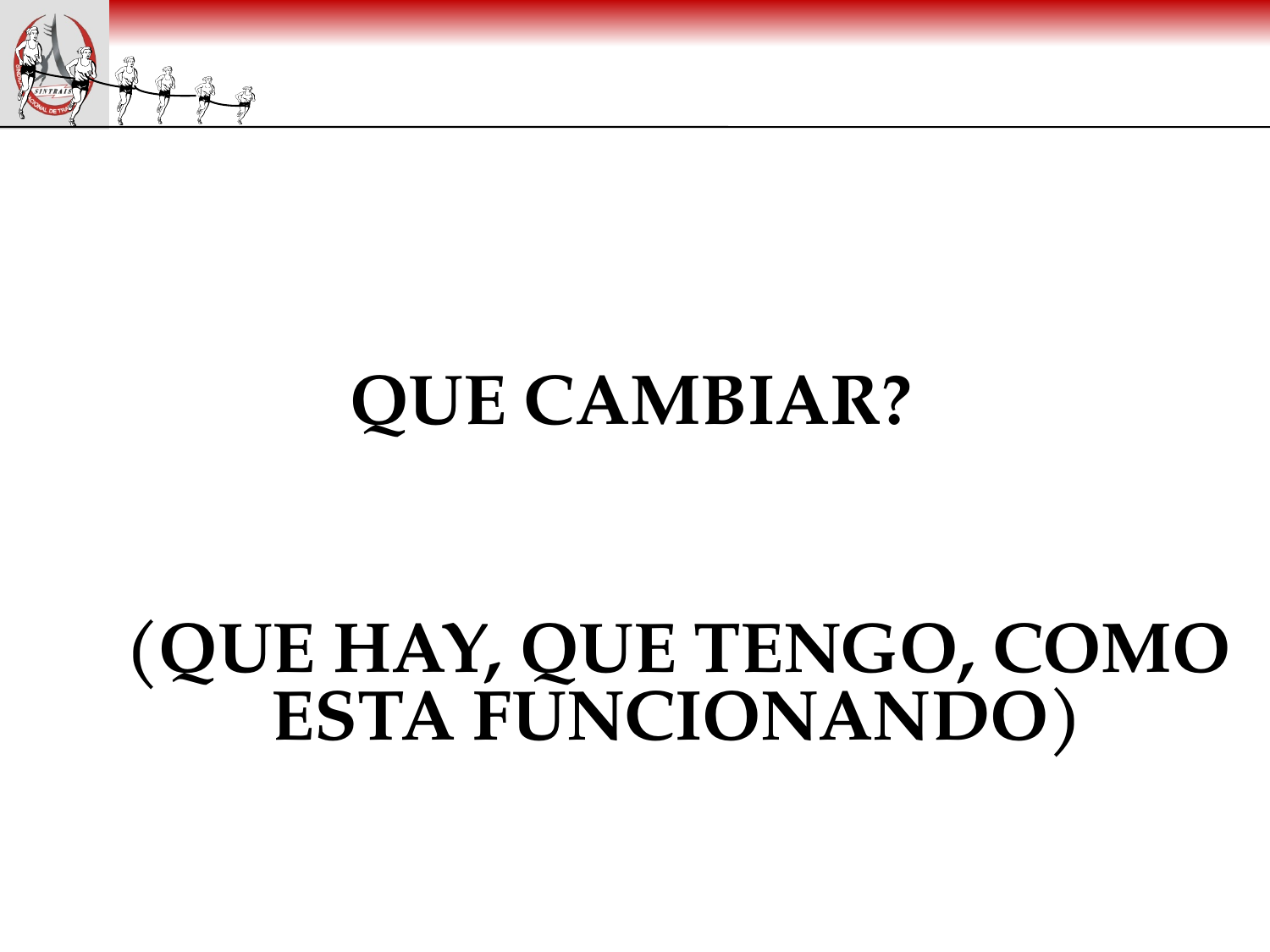

Que cambiar?
# (Que hay, que tengo, como esta funcionando)